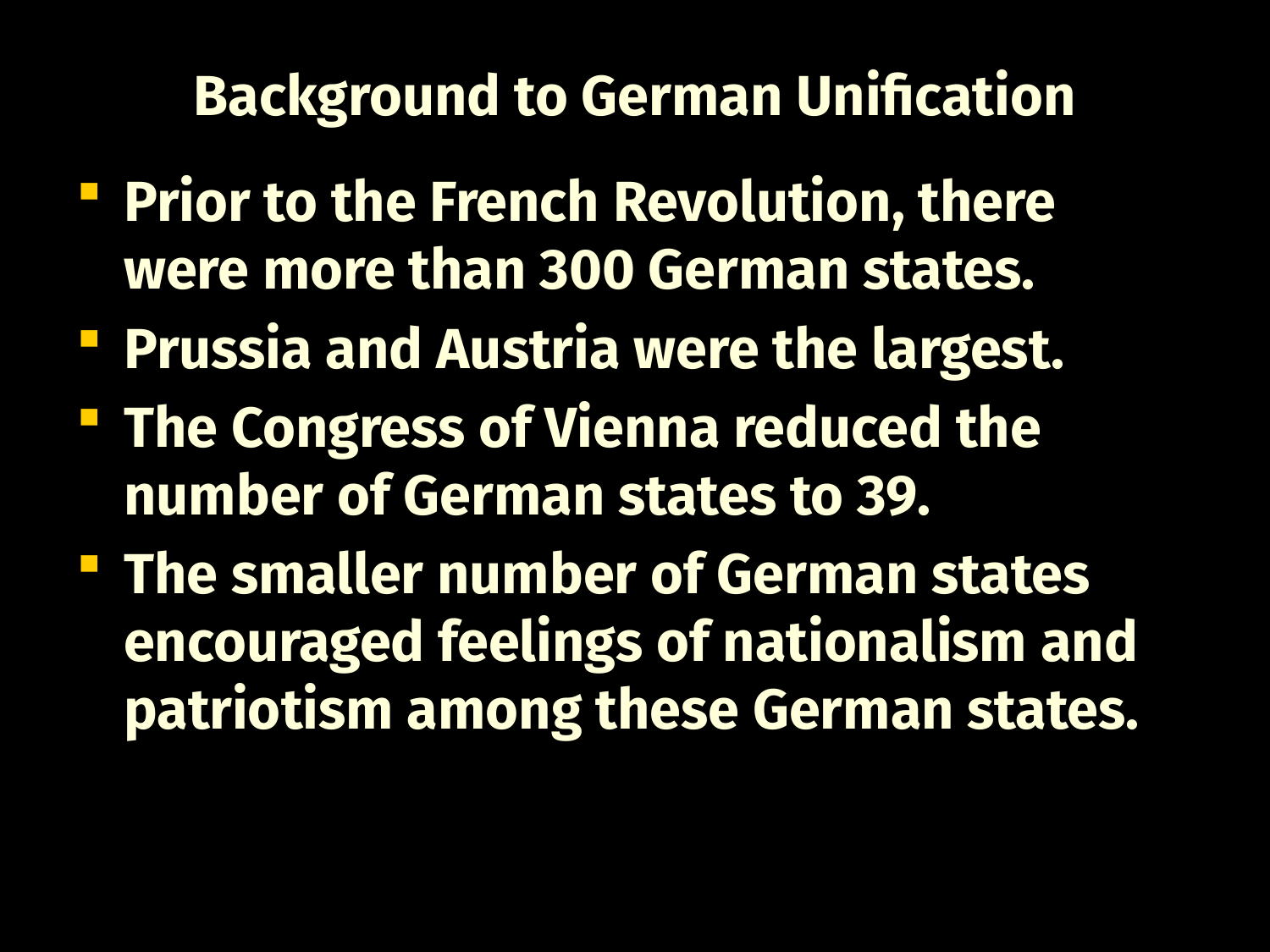

# Background to German Unification
Prior to the French Revolution, there were more than 300 German states.
Prussia and Austria were the largest.
The Congress of Vienna reduced the number of German states to 39.
The smaller number of German states encouraged feelings of nationalism and patriotism among these German states.